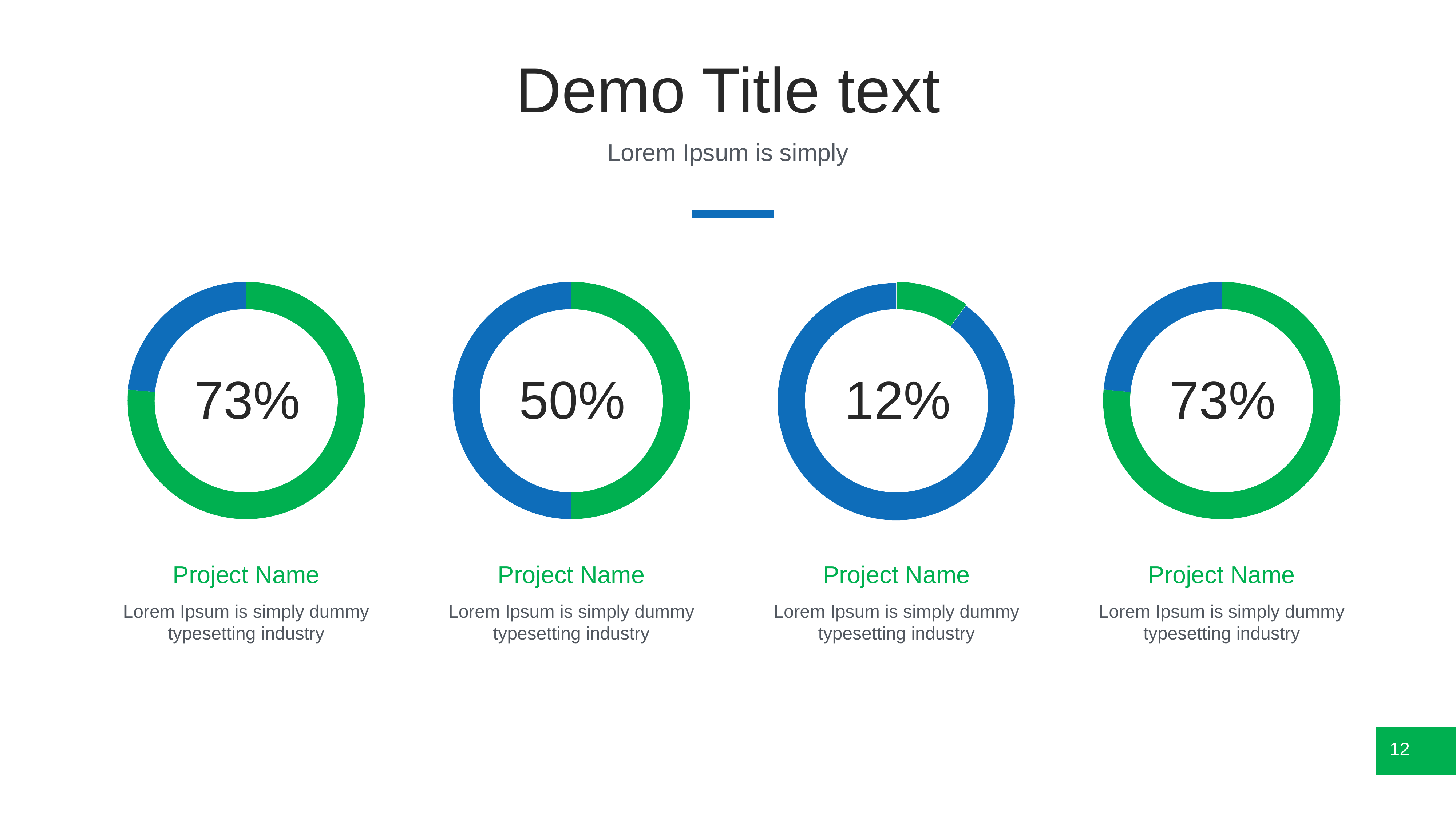

# Demo Title text
Lorem Ipsum is simply

### Chart

| Category | Region 1 |
|---|---|
| April | 91.0 |
| June | 28.0 |
73%
Project Name
Lorem Ipsum is simply dummy typesetting industry

### Chart

| Category | Region 1 |
|---|---|
| April | 50.0 |
| June | 50.0 |
50%
Project Name
Lorem Ipsum is simply dummy typesetting industry

### Chart

| Category | Region 1 |
|---|---|
| April | 10.0 |
| June | 90.0 |
12%
Project Name
Lorem Ipsum is simply dummy typesetting industry

### Chart

| Category | Region 1 |
|---|---|
| April | 91.0 |
| June | 28.0 |
73%
Project Name
Lorem Ipsum is simply dummy typesetting industry
12